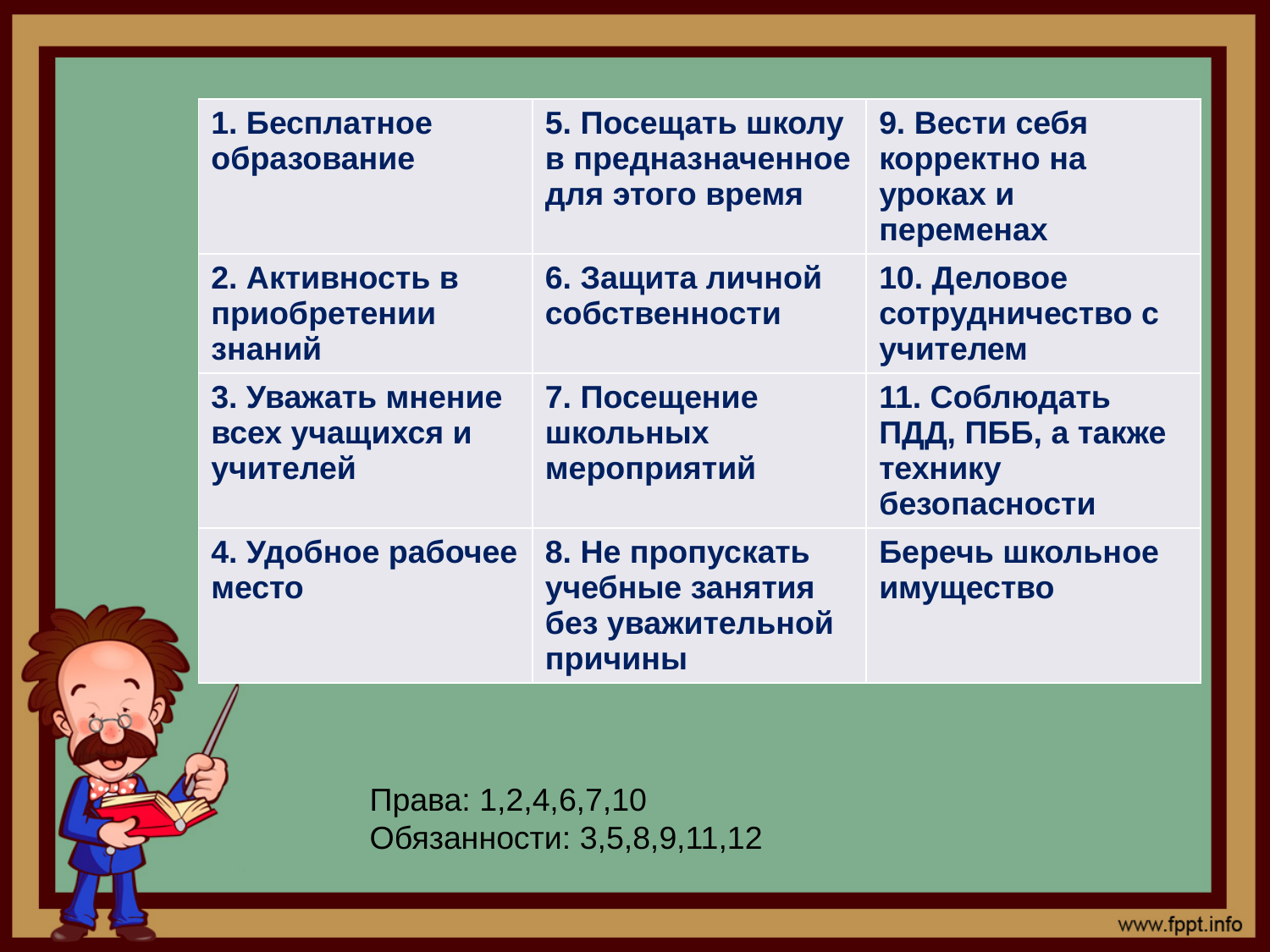

| 1. Бесплатное образование | 5. Посещать школу в предназначенное для этого время | 9. Вести себя корректно на уроках и переменах |
| --- | --- | --- |
| 2. Активность в приобретении знаний | 6. Защита личной собственности | 10. Деловое сотрудничество с учителем |
| 3. Уважать мнение всех учащихся и учителей | 7. Посещение школьных мероприятий | 11. Соблюдать ПДД, ПББ, а также технику безопасности |
| 4. Удобное рабочее место | 8. Не пропускать учебные занятия без уважительной причины | Беречь школьное имущество |
Права: 1,2,4,6,7,10
Обязанности: 3,5,8,9,11,12